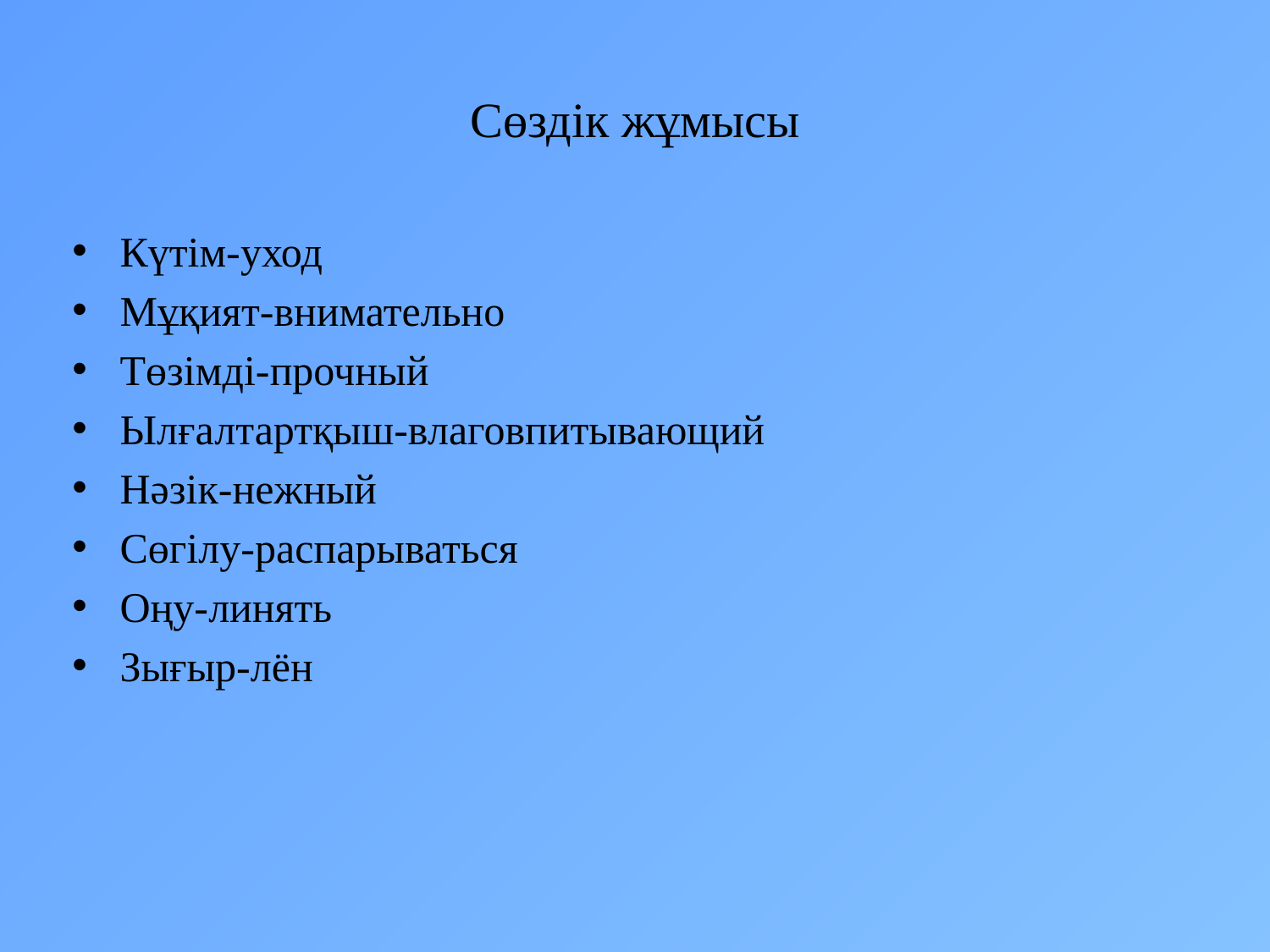

# Сөздік жұмысы
Күтім-уход
Мұқият-внимательно
Төзімді-прочный
Ылғалтартқыш-влаговпитывающий
Нәзік-нежный
Сөгілу-распарываться
Оңу-линять
Зығыр-лён